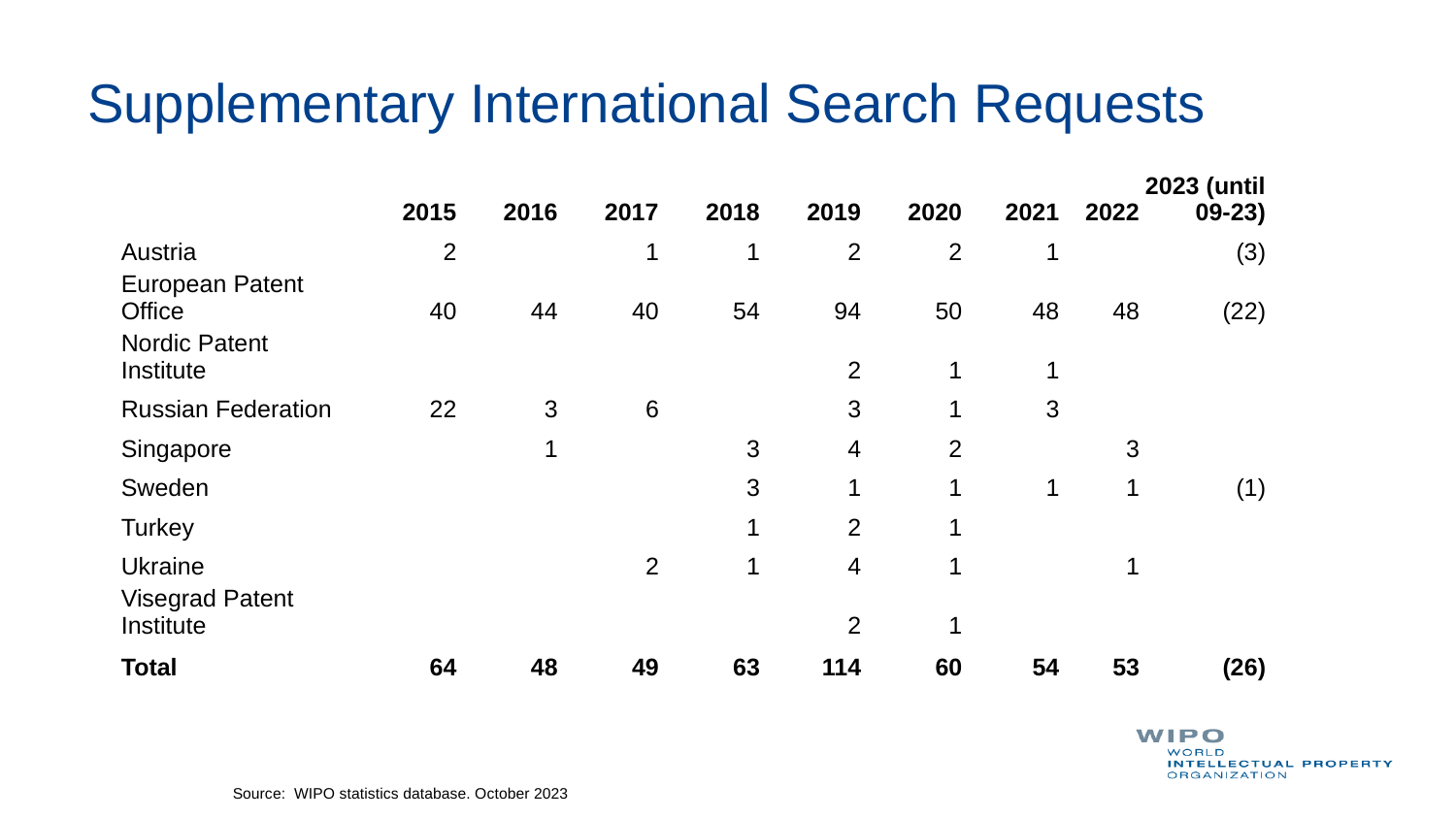

# Supplementary International Search Requests
|  | 2015 | 2016 | 2017 | 2018 | 2019 | 2020 | 2021 | 2022 | 2023 (until 09-23) |
| --- | --- | --- | --- | --- | --- | --- | --- | --- | --- |
| Austria | 2 |  | 1 | 1 | 2 | 2 | 1 |  | (3) |
| European Patent Office | 40 | 44 | 40 | 54 | 94 | 50 | 48 | 48 | (22) |
| Nordic Patent Institute |  |  |  |  | 2 | 1 | 1 |  |  |
| Russian Federation | 22 | 3 | 6 |  | 3 | 1 | 3 |  |  |
| Singapore |  | 1 |  | 3 | 4 | 2 |  | 3 |  |
| Sweden |  |  |  | 3 | 1 | 1 | 1 | 1 | (1) |
| Turkey |  |  |  | 1 | 2 | 1 |  |  |  |
| Ukraine |  |  | 2 | 1 | 4 | 1 |  | 1 |  |
| Visegrad Patent Institute |  |  |  |  | 2 | 1 |  |  |  |
| Total | 64 | 48 | 49 | 63 | 114 | 60 | 54 | 53 | (26) |
Source:  WIPO statistics database. October 2023